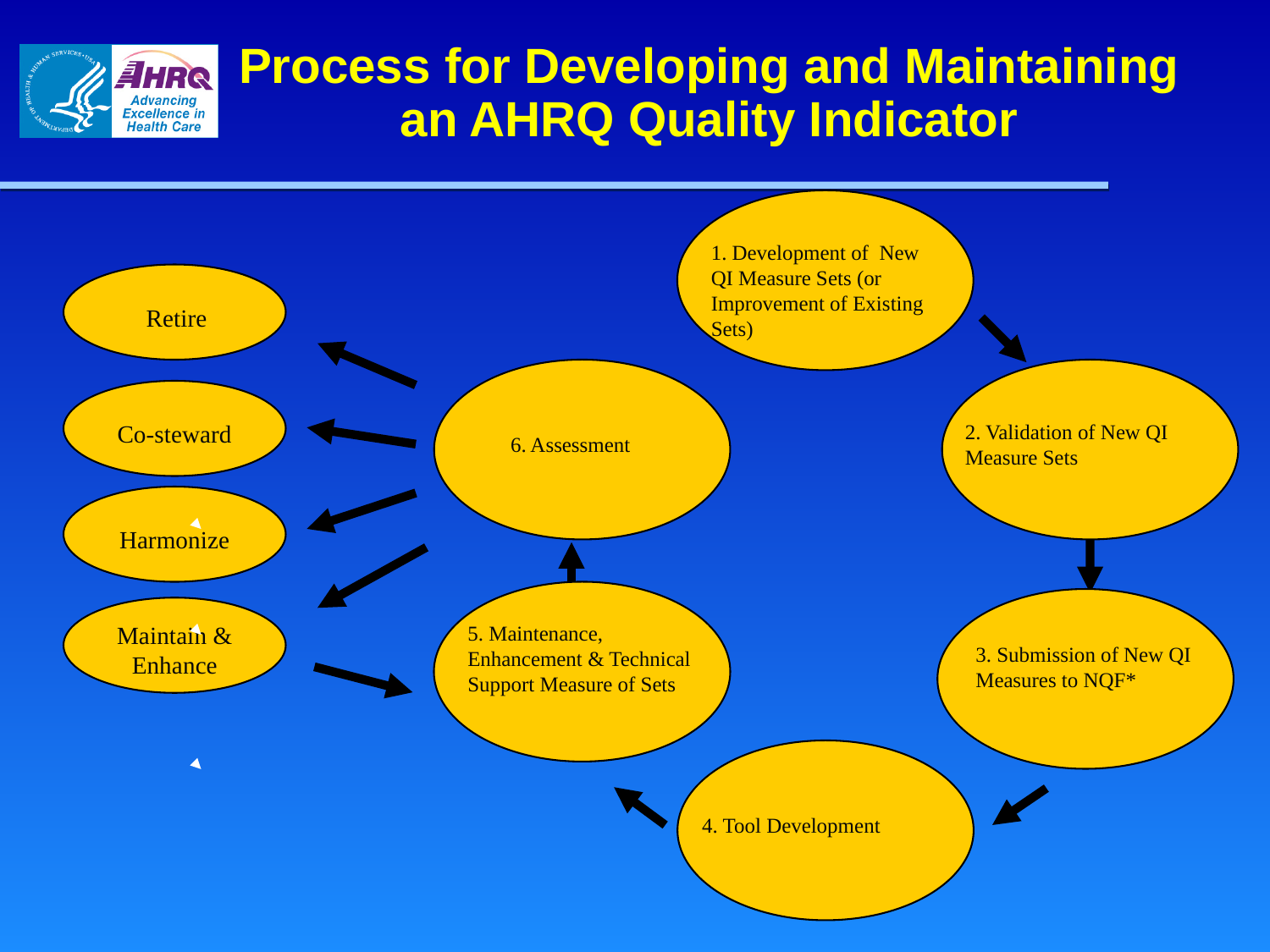

# Process for Developing and Maintaining an AHRQ Quality Indicator

1. Development of  New QI Measure Sets (or Improvement of Existing Sets)

Retire

Co-steward
2. Validation of New QI Measure Sets

6. Assessment

Harmonize

Maintain & Enhance
5. Maintenance, Enhancement & Technical Support Measure of Sets

3. Submission of New QI Measures to NQF*

4. Tool Development